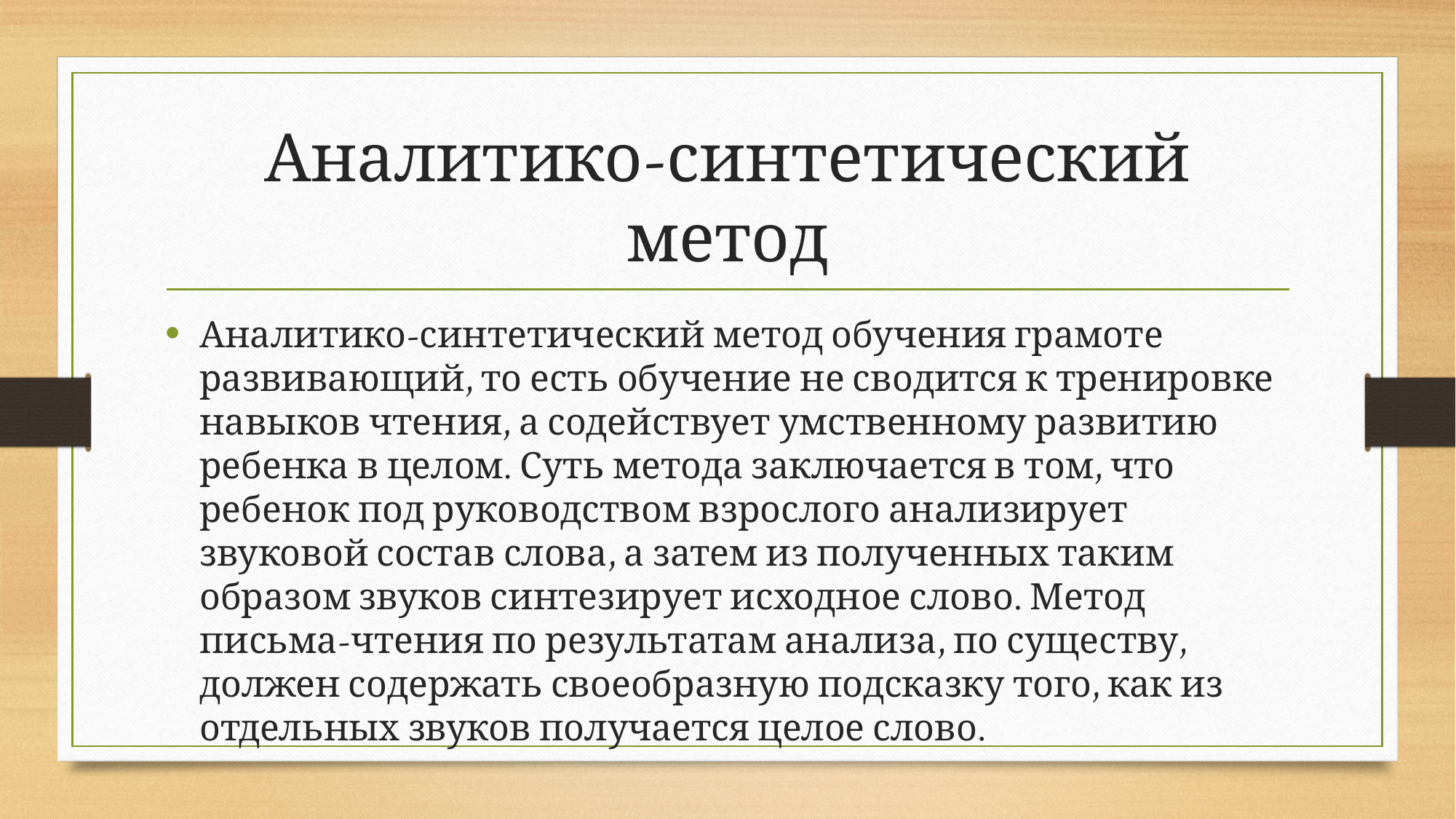

# Аналитико-синтетический метод
Аналитико-синтетический метод обучения грамоте развивающий, то есть обучение не сводится к тренировке навыков чтения, а содействует умственному развитию ребенка в целом. Суть метода заключается в том, что ребенок под руководством взрослого анализирует звуковой состав слова, а затем из полученных таким образом звуков синтезирует исходное слово. Метод письма-чтения по результатам анализа, по существу, должен содержать своеобразную подсказку того, как из отдельных звуков получается целое слово.